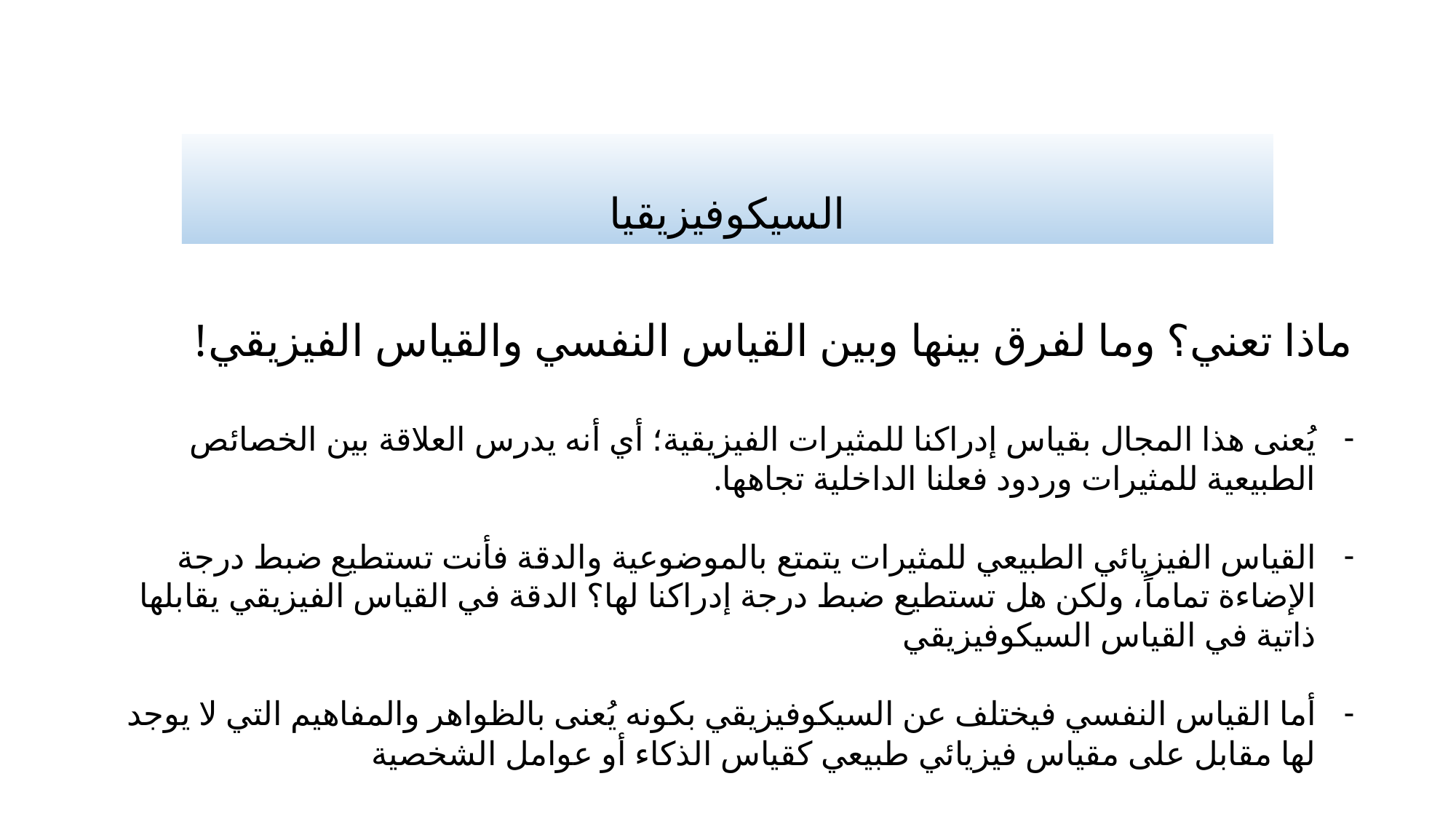

# السيكوفيزيقيا
ماذا تعني؟ وما لفرق بينها وبين القياس النفسي والقياس الفيزيقي!

يُعنى هذا المجال بقياس إدراكنا للمثيرات الفيزيقية؛ أي أنه يدرس العلاقة بين الخصائص الطبيعية للمثيرات وردود فعلنا الداخلية تجاهها.

القياس الفيزيائي الطبيعي للمثيرات يتمتع بالموضوعية والدقة فأنت تستطيع ضبط درجة الإضاءة تماماً، ولكن هل تستطيع ضبط درجة إدراكنا لها؟ الدقة في القياس الفيزيقي يقابلها ذاتية في القياس السيكوفيزيقي

أما القياس النفسي فيختلف عن السيكوفيزيقي بكونه يُعنى بالظواهر والمفاهيم التي لا يوجد لها مقابل على مقياس فيزيائي طبيعي كقياس الذكاء أو عوامل الشخصية